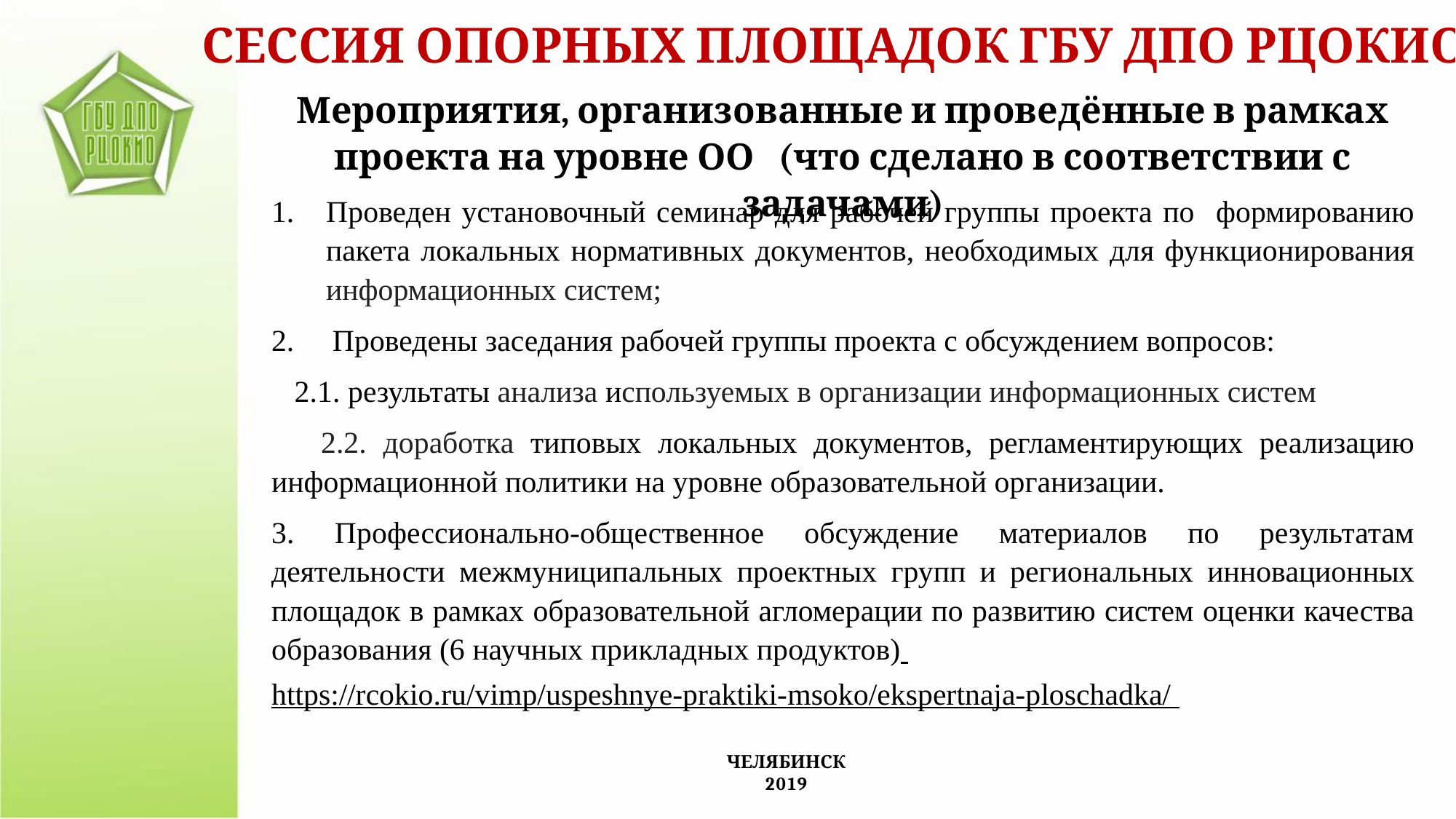

СЕССИЯ ОПОРНЫХ ПЛОЩАДОК ГБУ ДПО РЦОКИО
Мероприятия, организованные и проведённые в рамках проекта на уровне ОО   (что сделано в соответствии с задачами)
Проведен установочный семинар для рабочей группы проекта по  формированию пакета локальных нормативных документов, необходимых для функционирования информационных систем;
     Проведены заседания рабочей группы проекта с обсуждением вопросов:
   2.1. результаты анализа используемых в организации информационных систем
   2.2. доработка типовых локальных документов, регламентирующих реализацию информационной политики на уровне образовательной организации.
3. Профессионально-общественное обсуждение материалов по результатам деятельности межмуниципальных проектных групп и региональных инновационных площадок в рамках образовательной агломерации по развитию систем оценки качества образования (6 научных прикладных продуктов)
https://rcokio.ru/vimp/uspeshnye-praktiki-msoko/ekspertnaja-ploschadka/

ЧЕЛЯБИНСК
2019